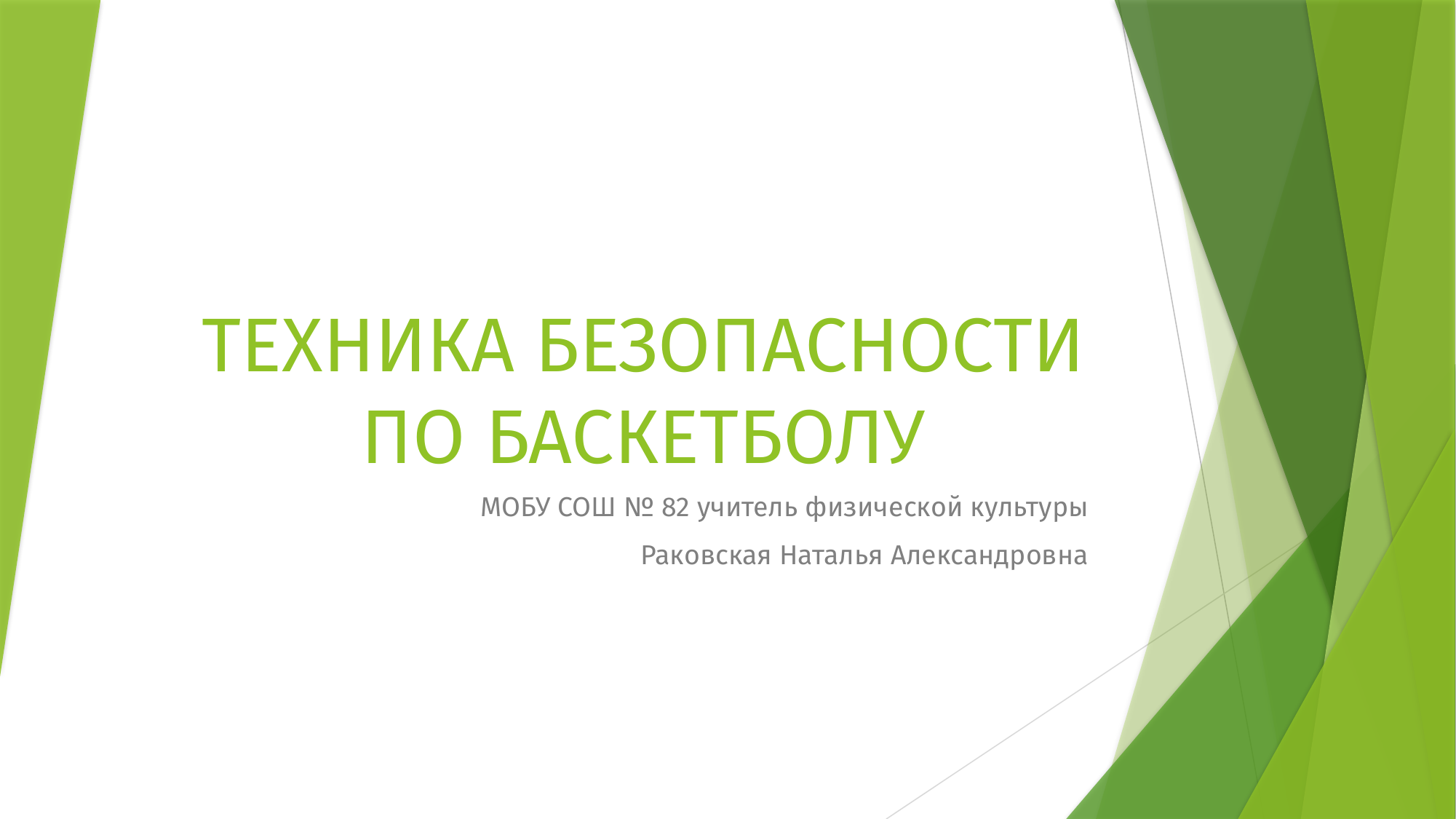

# ТЕХНИКА БЕЗОПАСНОСТИ ПО БАСКЕТБОЛУ
МОБУ СОШ № 82 учитель физической культуры
Раковская Наталья Александровна